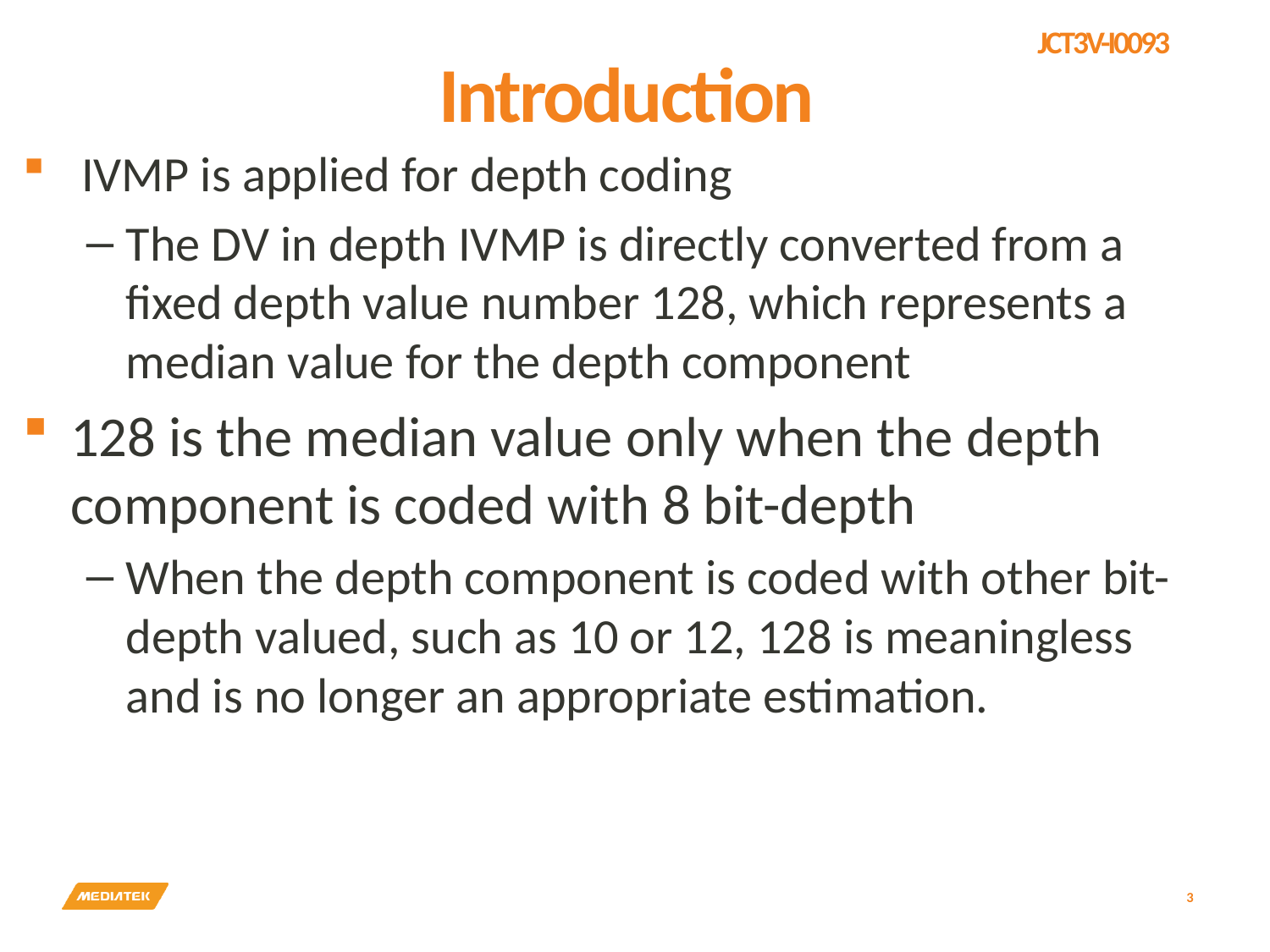

# Introduction
 IVMP is applied for depth coding
The DV in depth IVMP is directly converted from a fixed depth value number 128, which represents a median value for the depth component
128 is the median value only when the depth component is coded with 8 bit-depth
When the depth component is coded with other bit-depth valued, such as 10 or 12, 128 is meaningless and is no longer an appropriate estimation.

3